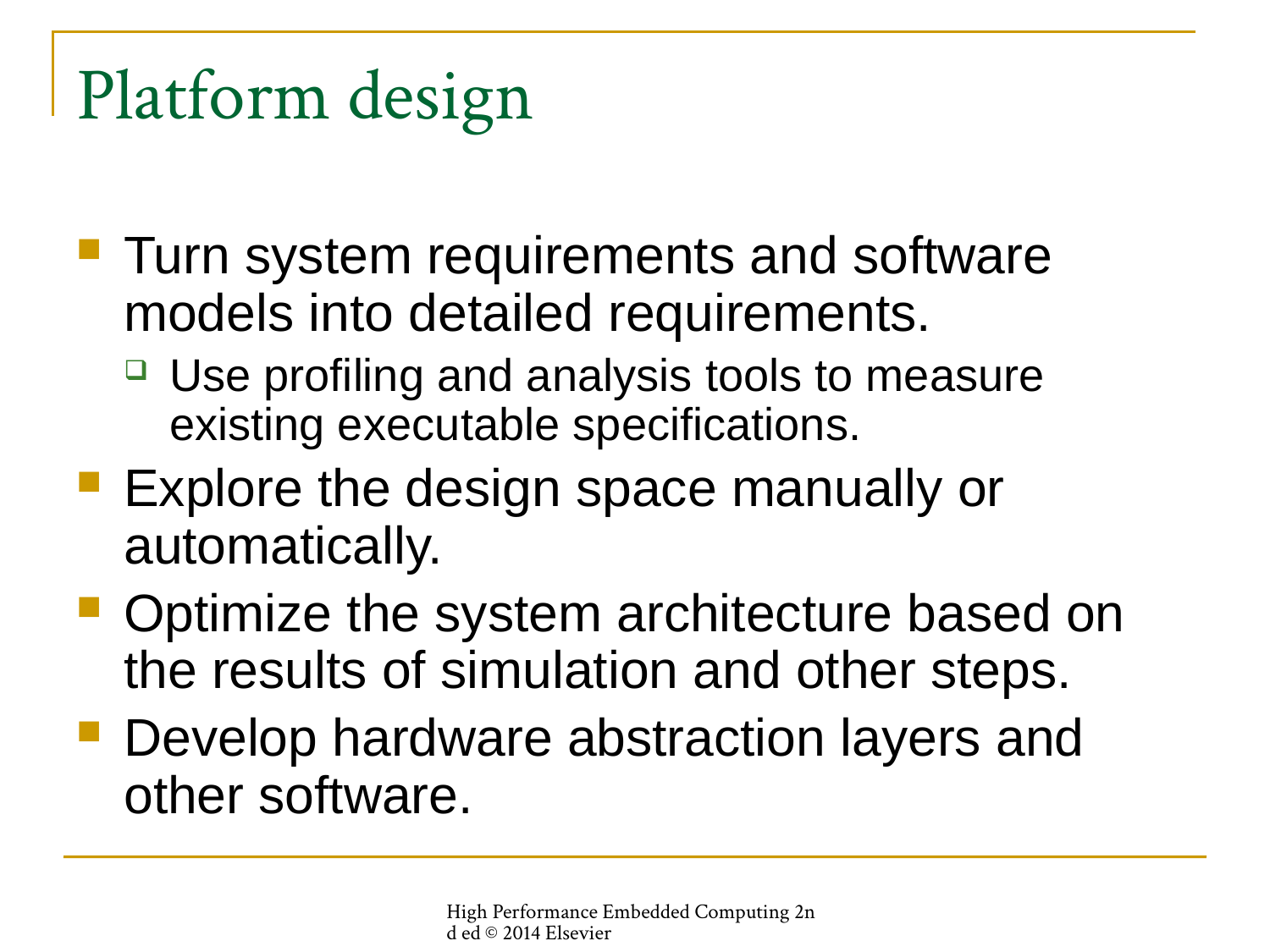

# Platform design
Turn system requirements and software models into detailed requirements.
Use profiling and analysis tools to measure existing executable specifications.
Explore the design space manually or automatically.
Optimize the system architecture based on the results of simulation and other steps.
Develop hardware abstraction layers and other software.
High Performance Embedded Computing 2nd ed © 2014 Elsevier